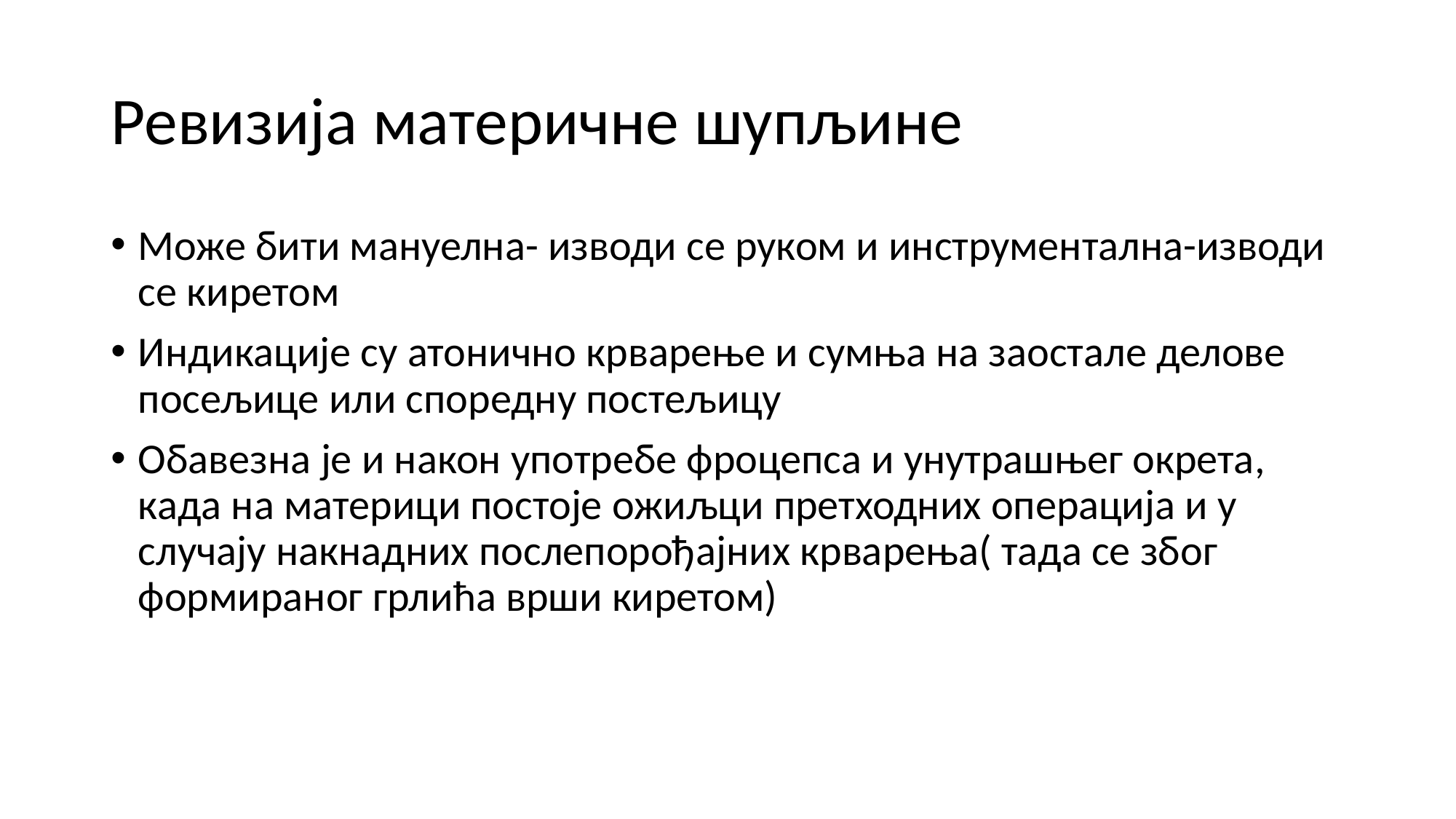

# Ревизија материчне шупљине
Може бити мануелна- изводи се руком и инструментална-изводи се киретом
Индикације су атонично крварење и сумња на заостале делове посељице или споредну постељицу
Обавезна је и након употребе фроцепса и унутрашњег окрета, када на материци постоје ожиљци претходних операција и у случају накнадних послепорођајних крварења( тада се због формираног грлића врши киретом)